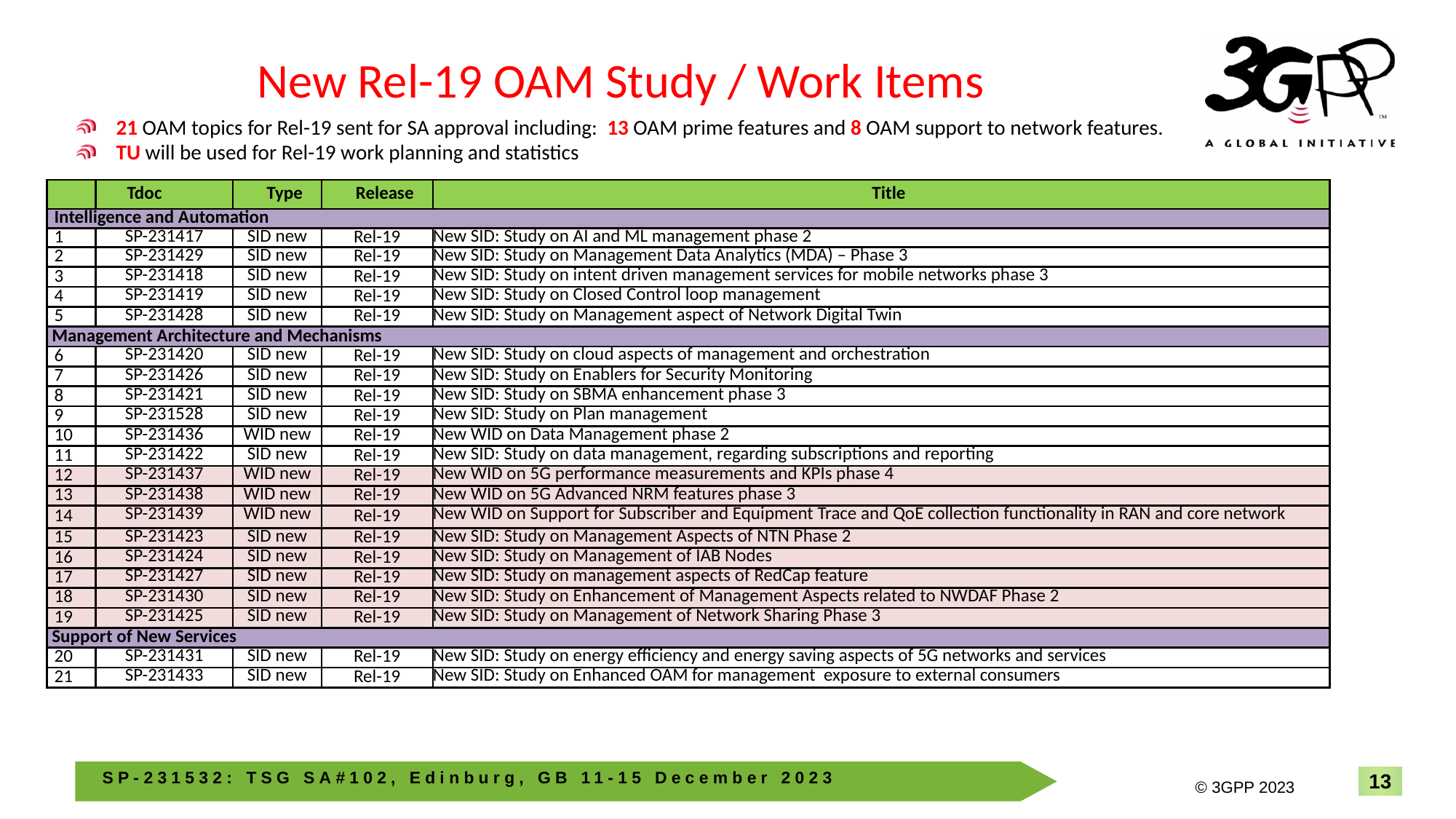

New Rel-19 OAM Study / Work Items
21 OAM topics for Rel-19 sent for SA approval including:  13 OAM prime features and 8 OAM support to network features.
TU will be used for Rel-19 work planning and statistics
|  | Tdoc | Type | Release | Title |
| --- | --- | --- | --- | --- |
| Intelligence and Automation |  |  |  |  |
| 1 | SP-231417 | SID new | Rel-19 | New SID: Study on AI and ML management phase 2 |
| 2 | SP-231429 | SID new | Rel-19 | New SID: Study on Management Data Analytics (MDA) – Phase 3 |
| 3 | SP-231418 | SID new | Rel-19 | New SID: Study on intent driven management services for mobile networks phase 3 |
| 4 | SP-231419 | SID new | Rel-19 | New SID: Study on Closed Control loop management |
| 5 | SP-231428 | SID new | Rel-19 | New SID: Study on Management aspect of Network Digital Twin |
| Management Architecture and Mechanisms |  |  |  |  |
| 6 | SP-231420 | SID new | Rel-19 | New SID: Study on cloud aspects of management and orchestration |
| 7 | SP-231426 | SID new | Rel-19 | New SID: Study on Enablers for Security Monitoring |
| 8 | SP-231421 | SID new | Rel-19 | New SID: Study on SBMA enhancement phase 3 |
| 9 | SP-231528 | SID new | Rel-19 | New SID: Study on Plan management |
| 10 | SP-231436 | WID new | Rel-19 | New WID on Data Management phase 2 |
| 11 | SP-231422 | SID new | Rel-19 | New SID: Study on data management, regarding subscriptions and reporting |
| 12 | SP-231437 | WID new | Rel-19 | New WID on 5G performance measurements and KPIs phase 4 |
| 13 | SP-231438 | WID new | Rel-19 | New WID on 5G Advanced NRM features phase 3 |
| 14 | SP-231439 | WID new | Rel-19 | New WID on Support for Subscriber and Equipment Trace and QoE collection functionality in RAN and core network |
| 15 | SP-231423 | SID new | Rel-19 | New SID: Study on Management Aspects of NTN Phase 2 |
| 16 | SP-231424 | SID new | Rel-19 | New SID: Study on Management of IAB Nodes |
| 17 | SP-231427 | SID new | Rel-19 | New SID: Study on management aspects of RedCap feature |
| 18 | SP-231430 | SID new | Rel-19 | New SID: Study on Enhancement of Management Aspects related to NWDAF Phase 2 |
| 19 | SP-231425 | SID new | Rel-19 | New SID: Study on Management of Network Sharing Phase 3 |
| Support of New Services |  |  |  |  |
| 20 | SP-231431 | SID new | Rel-19 | New SID: Study on energy efficiency and energy saving aspects of 5G networks and services |
| 21 | SP-231433 | SID new | Rel-19 | New SID: Study on Enhanced OAM for management exposure to external consumers |